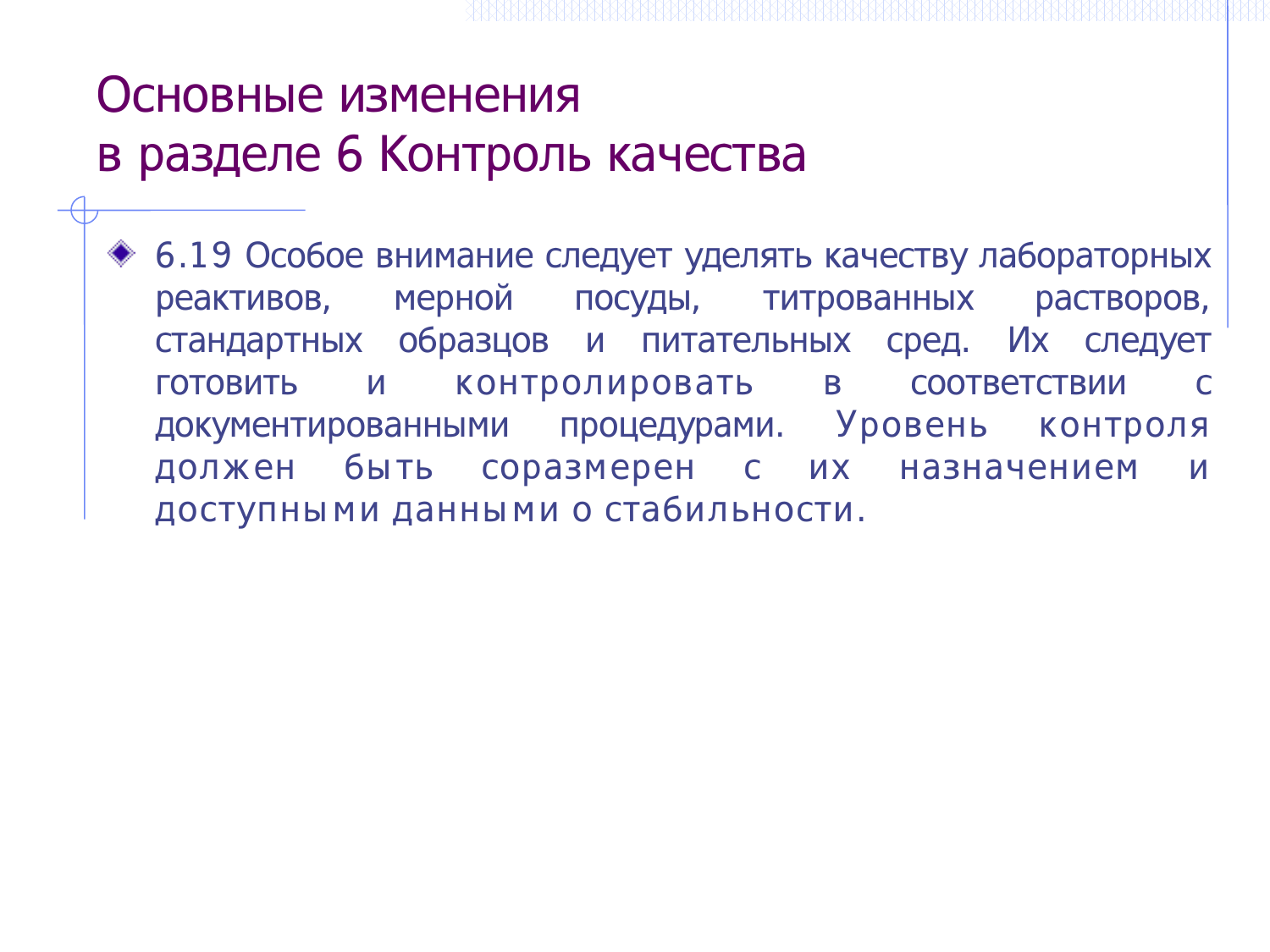

Основные изменения
в разделе 6 Контроль качества
6.19 Особое внимание следует уделять качеству лабораторных реактивов, мерной посуды, титрованных растворов, стандартных образцов и питательных сред. Их следует готовить и контролировать в соответствии с документированными процедурами. Уровень контроля должен быть соразмерен с их назначением и доступными данными о стабильности.